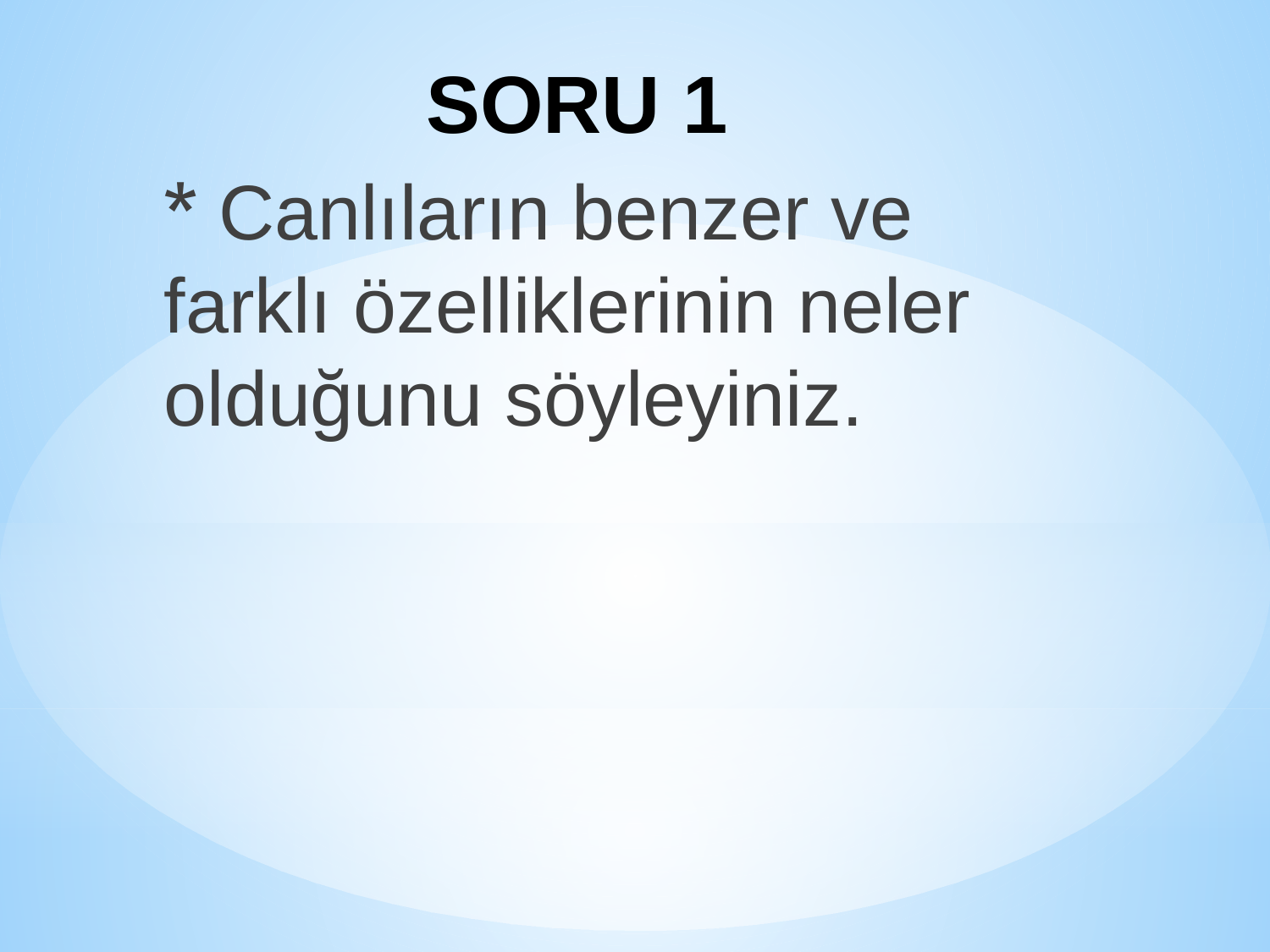

# SORU 1
* Canlıların benzer ve farklı özelliklerinin neler olduğunu söyleyiniz.